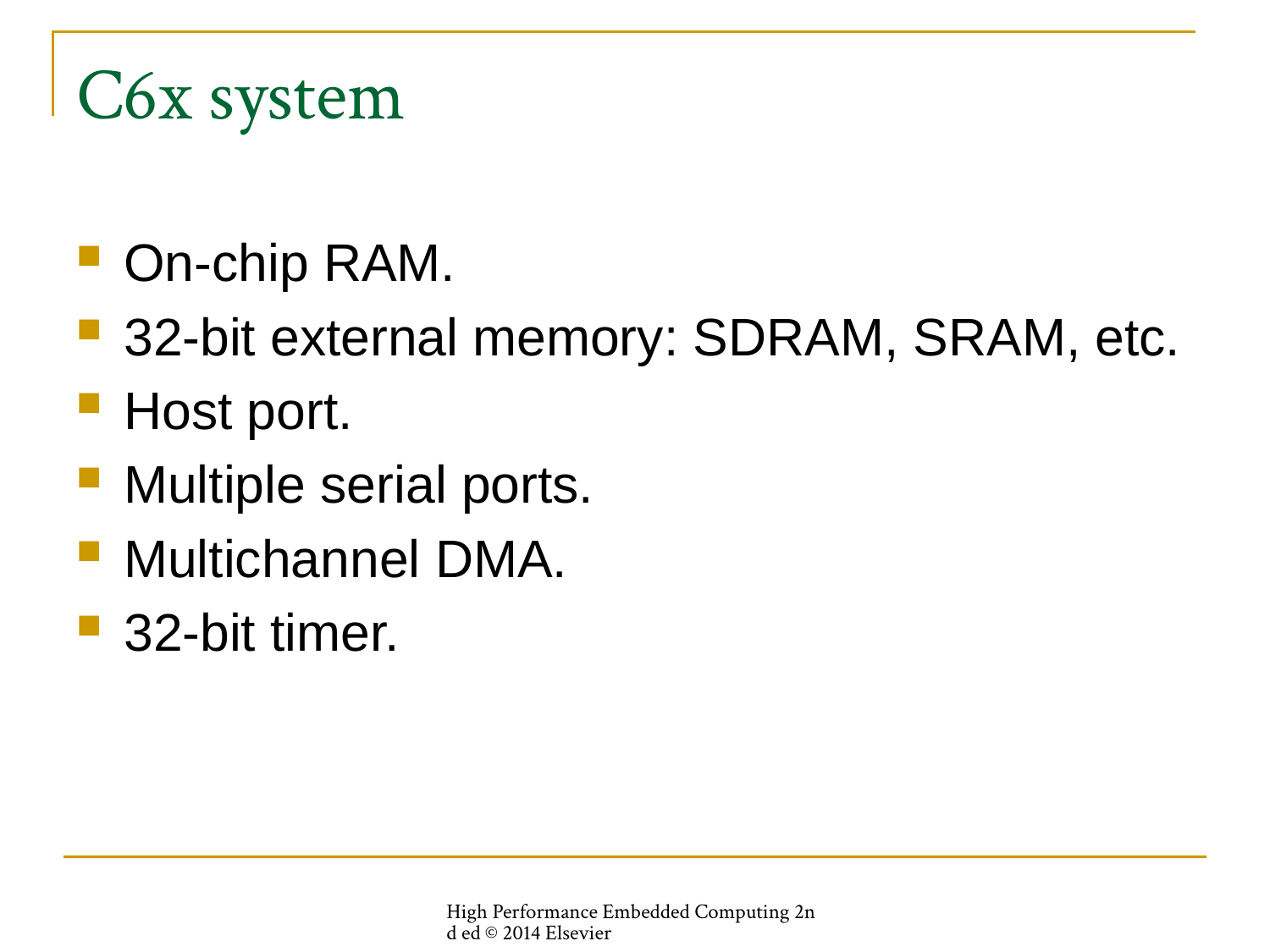

# C6x system
On-chip RAM.
32-bit external memory: SDRAM, SRAM, etc.
Host port.
Multiple serial ports.
Multichannel DMA.
32-bit timer.
High Performance Embedded Computing 2nd ed © 2014 Elsevier